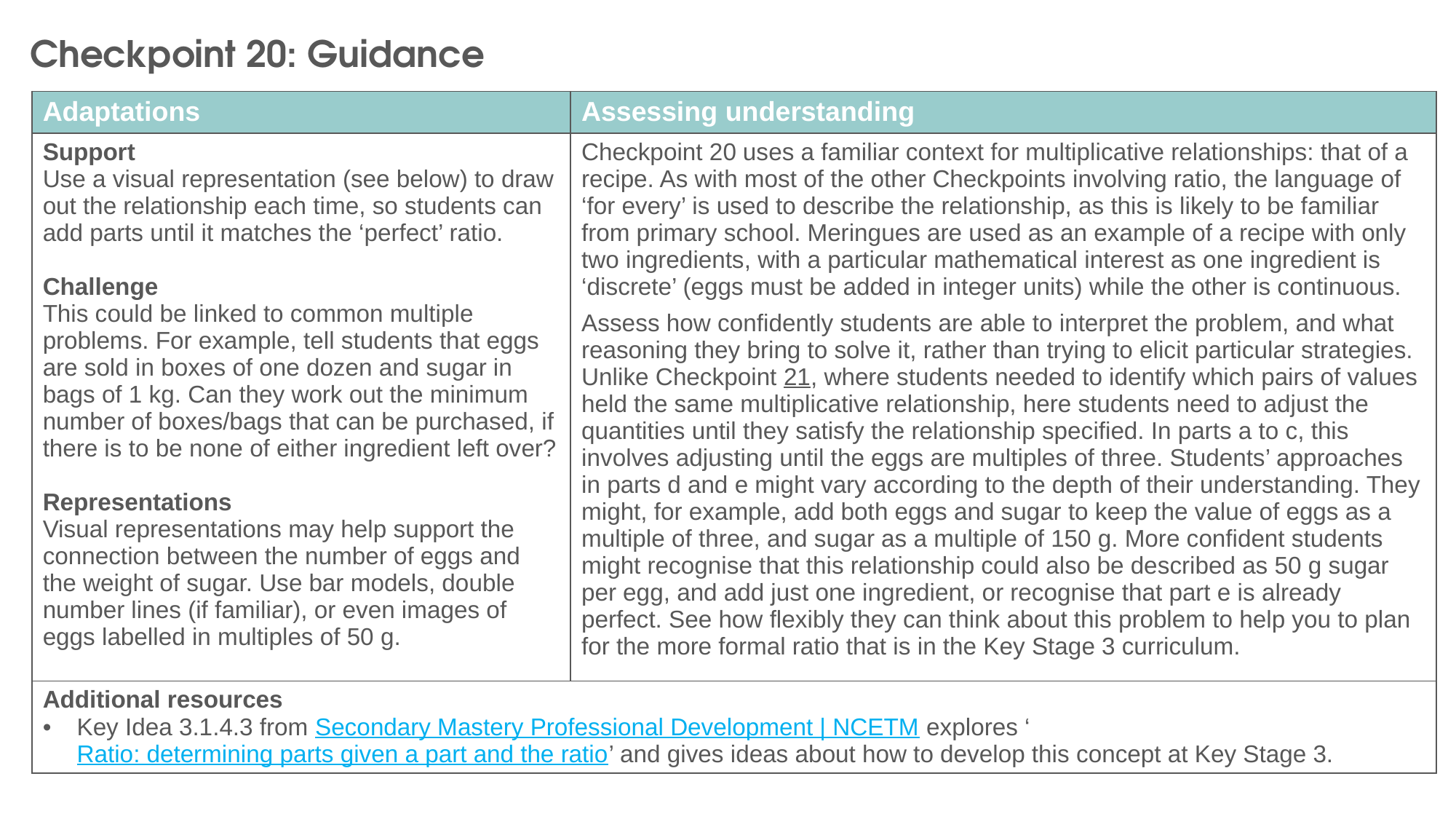

Checkpoint 20: Guidance
| Adaptations | Assessing understanding |
| --- | --- |
| Support Use a visual representation (see below) to draw out the relationship each time, so students can add parts until it matches the ‘perfect’ ratio. Challenge This could be linked to common multiple problems. For example, tell students that eggs are sold in boxes of one dozen and sugar in bags of 1 kg. Can they work out the minimum number of boxes/bags that can be purchased, if there is to be none of either ingredient left over? Representations Visual representations may help support the connection between the number of eggs and the weight of sugar. Use bar models, double number lines (if familiar), or even images of eggs labelled in multiples of 50 g. | Checkpoint 20 uses a familiar context for multiplicative relationships: that of a recipe. As with most of the other Checkpoints involving ratio, the language of ‘for every’ is used to describe the relationship, as this is likely to be familiar from primary school. Meringues are used as an example of a recipe with only two ingredients, with a particular mathematical interest as one ingredient is ‘discrete’ (eggs must be added in integer units) while the other is continuous. Assess how confidently students are able to interpret the problem, and what reasoning they bring to solve it, rather than trying to elicit particular strategies. Unlike Checkpoint 21, where students needed to identify which pairs of values held the same multiplicative relationship, here students need to adjust the quantities until they satisfy the relationship specified. In parts a to c, this involves adjusting until the eggs are multiples of three. Students’ approaches in parts d and e might vary according to the depth of their understanding. They might, for example, add both eggs and sugar to keep the value of eggs as a multiple of three, and sugar as a multiple of 150 g. More confident students might recognise that this relationship could also be described as 50 g sugar per egg, and add just one ingredient, or recognise that part e is already perfect. See how flexibly they can think about this problem to help you to plan for the more formal ratio that is in the Key Stage 3 curriculum. |
| Additional resources Key Idea 3.1.4.3 from Secondary Mastery Professional Development | NCETM explores ‘Ratio: determining parts given a part and the ratio’ and gives ideas about how to develop this concept at Key Stage 3. |  |